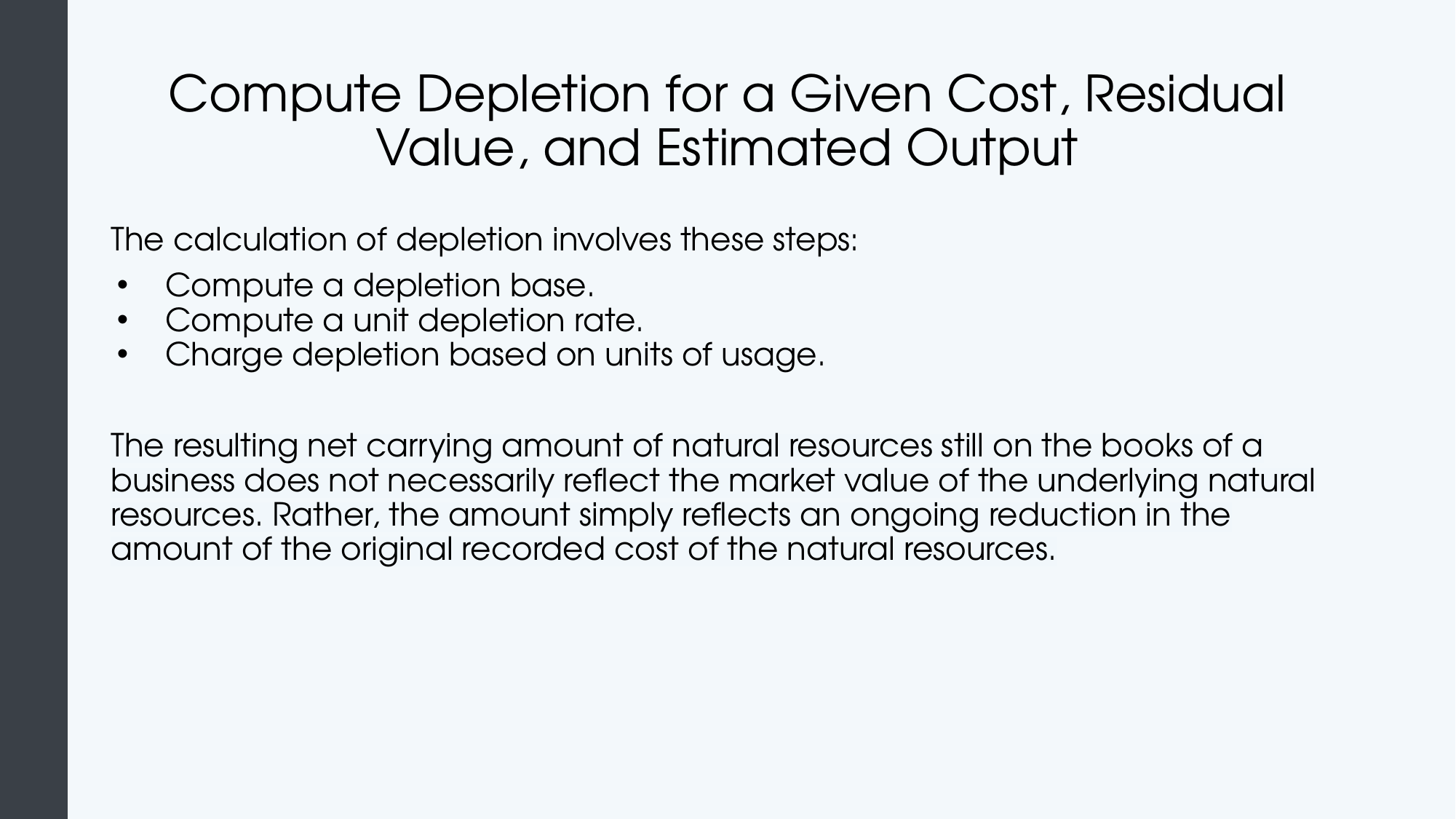

# Compute Depletion for a Given Cost, Residual Value, and Estimated Output
The calculation of depletion involves these steps:
Compute a depletion base.
Compute a unit depletion rate.
Charge depletion based on units of usage.

The resulting net carrying amount of natural resources still on the books of a business does not necessarily reflect the market value of the underlying natural resources. Rather, the amount simply reflects an ongoing reduction in the amount of the original recorded cost of the natural resources.